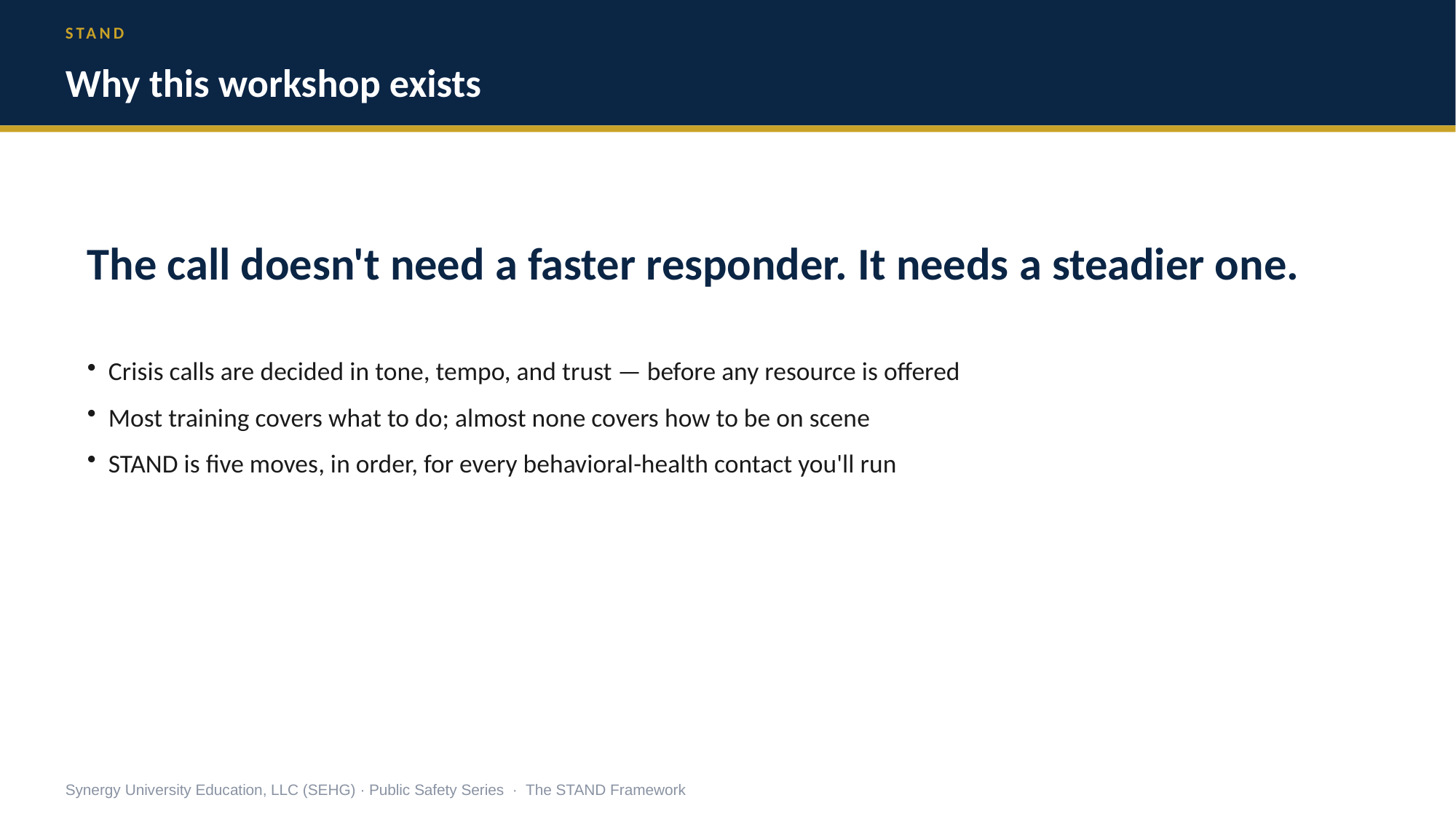

STAND
Why this workshop exists

The call doesn't need a faster responder. It needs a steadier one.
Crisis calls are decided in tone, tempo, and trust — before any resource is offered
Most training covers what to do; almost none covers how to be on scene
STAND is five moves, in order, for every behavioral-health contact you'll run
Synergy University Education, LLC (SEHG) · Public Safety Series  ·  The STAND Framework